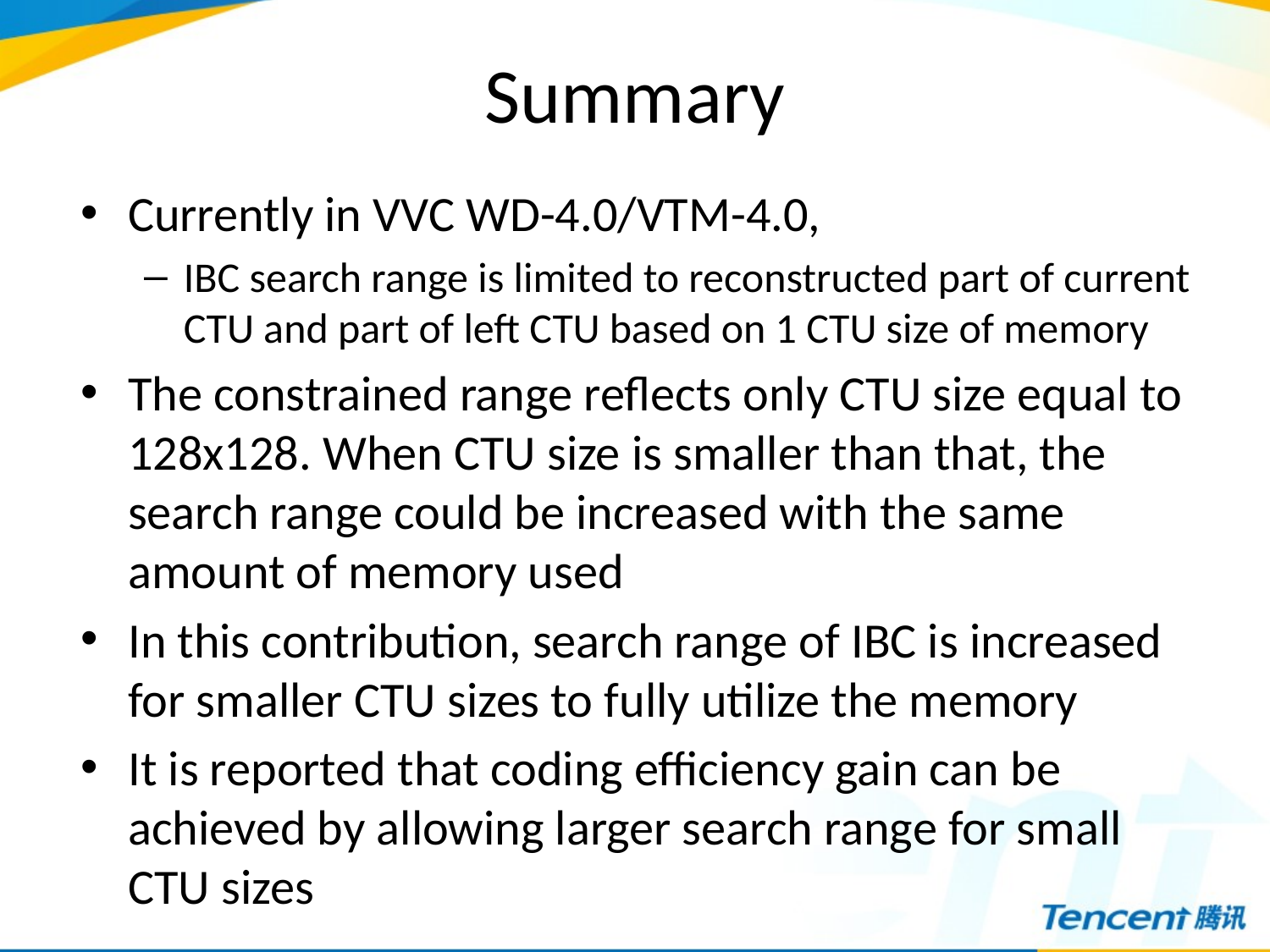

# Summary
Currently in VVC WD-4.0/VTM-4.0,
IBC search range is limited to reconstructed part of current CTU and part of left CTU based on 1 CTU size of memory
The constrained range reflects only CTU size equal to 128x128. When CTU size is smaller than that, the search range could be increased with the same amount of memory used
In this contribution, search range of IBC is increased for smaller CTU sizes to fully utilize the memory
It is reported that coding efficiency gain can be achieved by allowing larger search range for small CTU sizes